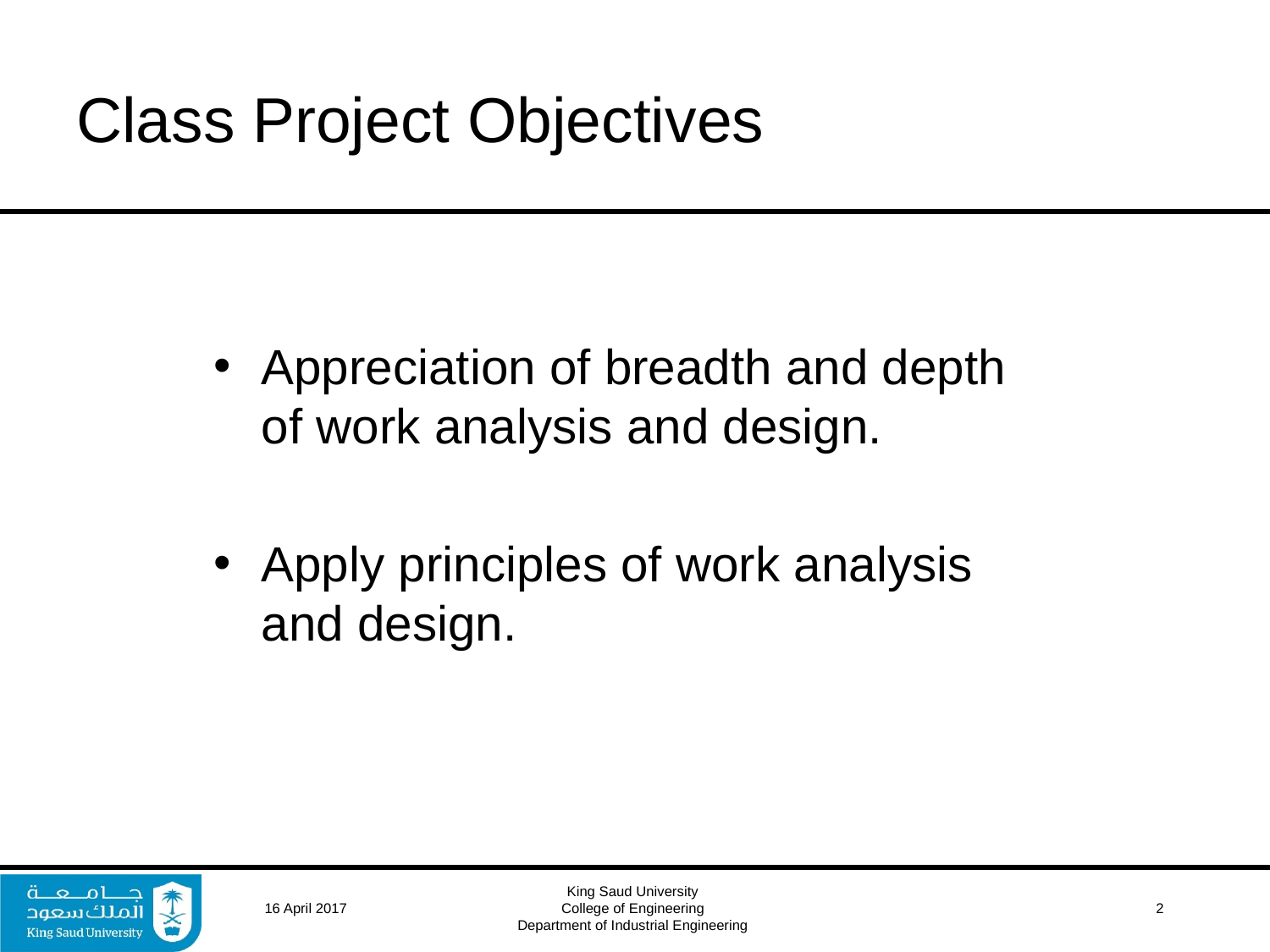

# Class Project Objectives

Appreciation of breadth and depth of work analysis and design.

Apply principles of work analysis and design.
16 April 2017

King Saud University
College of Engineering
Department of Industrial Engineering

                                                          2